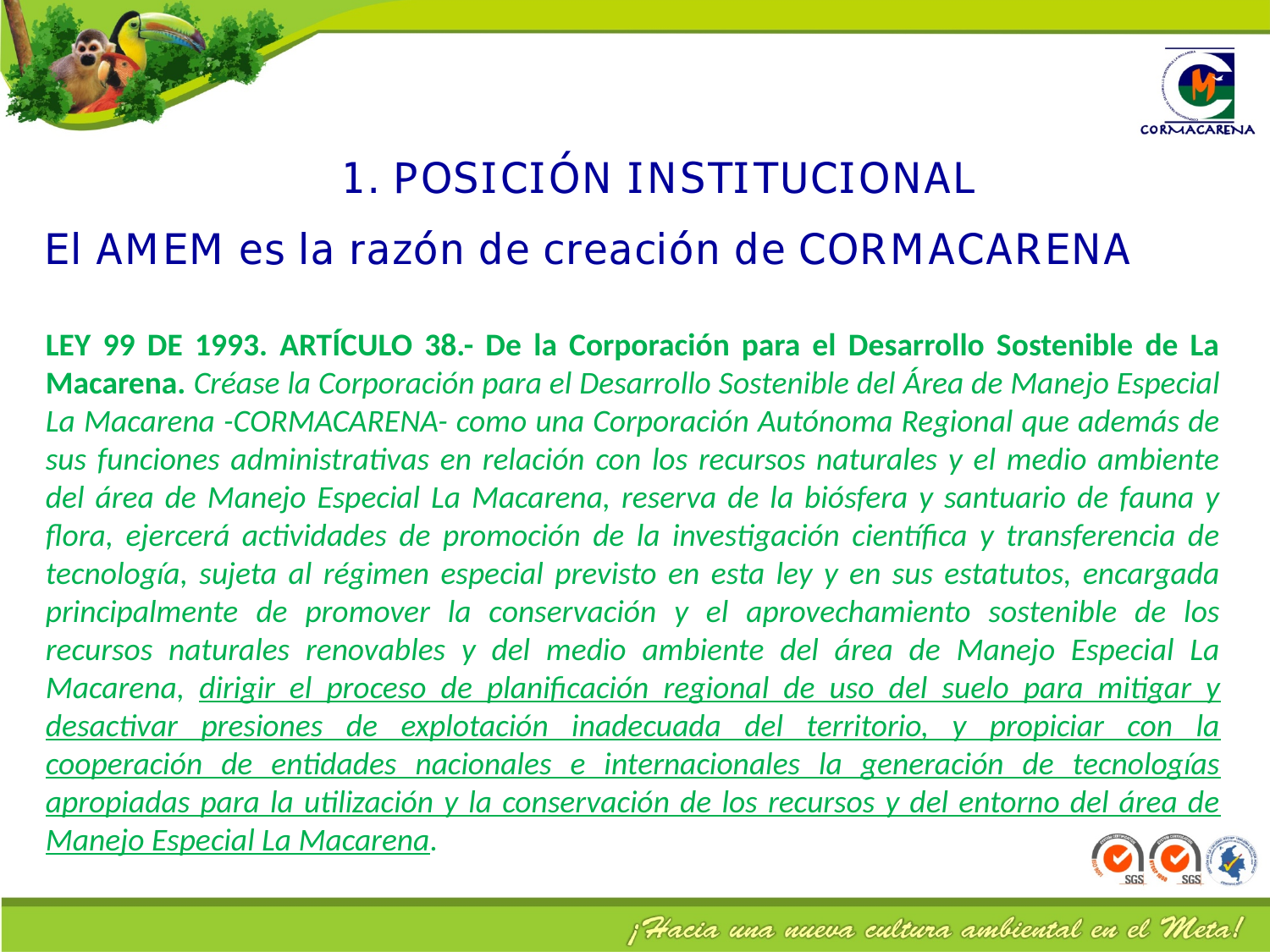

# 1. POSICIÓN INSTITUCIONAL
El AMEM es la razón de creación de CORMACARENA

LEY 99 DE 1993. ARTÍCULO 38.- De la Corporación para el Desarrollo Sostenible de La Macarena. Créase la Corporación para el Desarrollo Sostenible del Área de Manejo Especial La Macarena -CORMACARENA- como una Corporación Autónoma Regional que además de sus funciones administrativas en relación con los recursos naturales y el medio ambiente del área de Manejo Especial La Macarena, reserva de la biósfera y santuario de fauna y flora, ejercerá actividades de promoción de la investigación científica y transferencia de tecnología, sujeta al régimen especial previsto en esta ley y en sus estatutos, encargada principalmente de promover la conservación y el aprovechamiento sostenible de los recursos naturales renovables y del medio ambiente del área de Manejo Especial La Macarena, dirigir el proceso de planificación regional de uso del suelo para mitigar y desactivar presiones de explotación inadecuada del territorio, y propiciar con la cooperación de entidades nacionales e internacionales la generación de tecnologías apropiadas para la utilización y la conservación de los recursos y del entorno del área de Manejo Especial La Macarena.